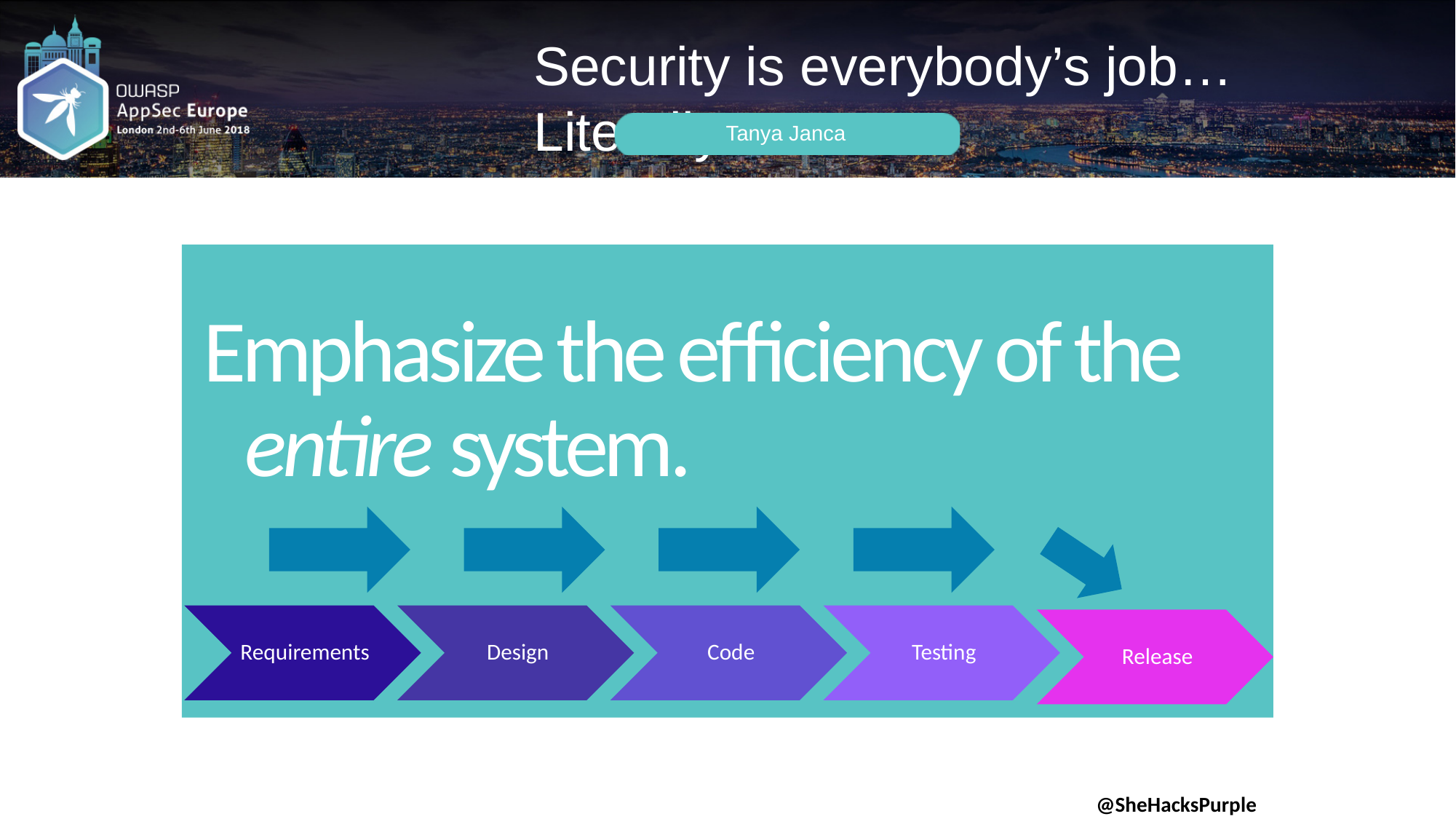

Emphasize the efficiency of the entire system.

Requirements
Design
Code
Testing
Release

@SheHacksPurple